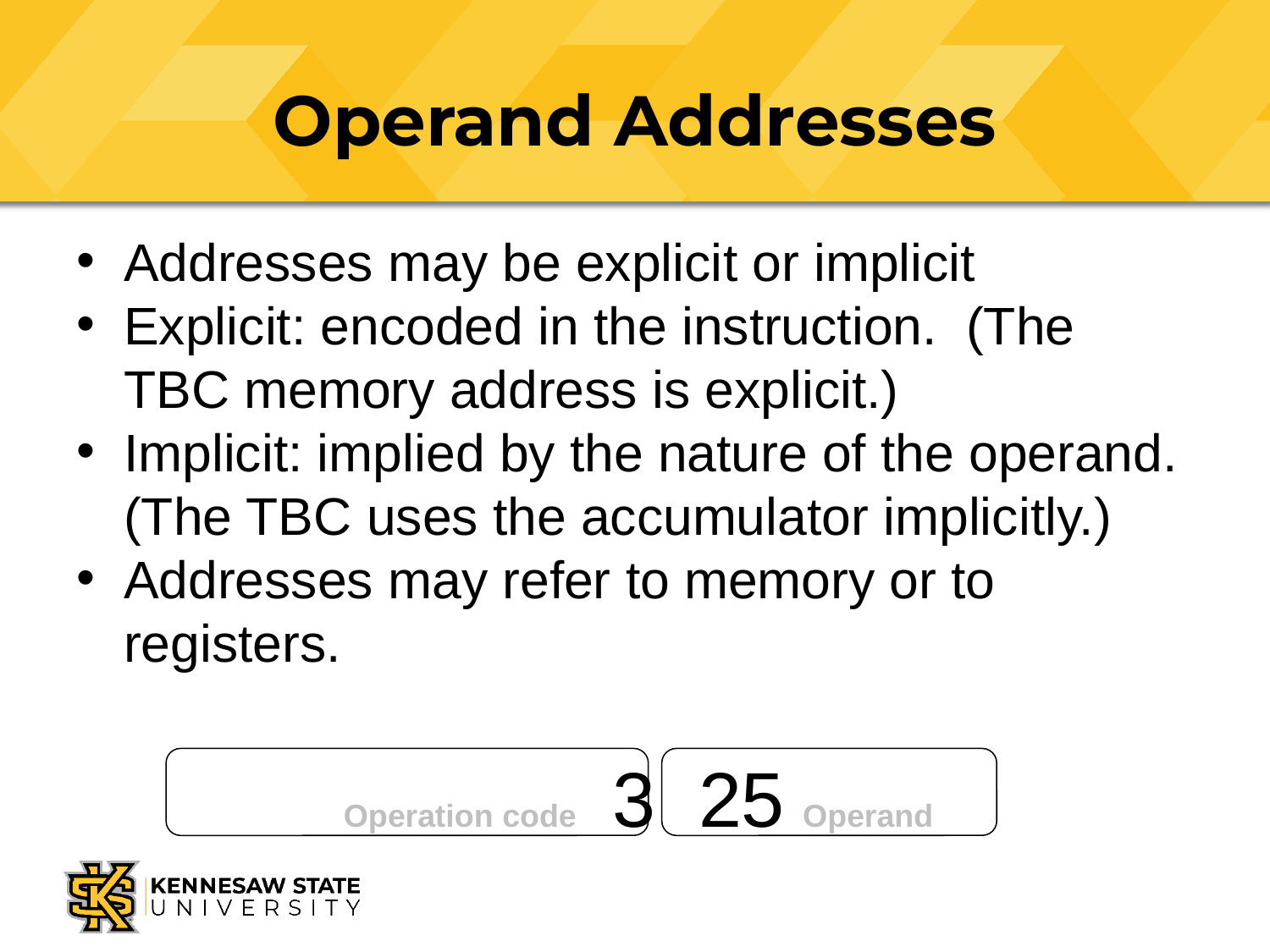

# Operand Addresses
Addresses may be explicit or implicit
Explicit: encoded in the instruction.  (The TBC memory address is explicit.)
Implicit: implied by the nature of the operand. (The TBC uses the accumulator implicitly.)
Addresses may refer to memory or to registers.
Operation code    3  25  Operand